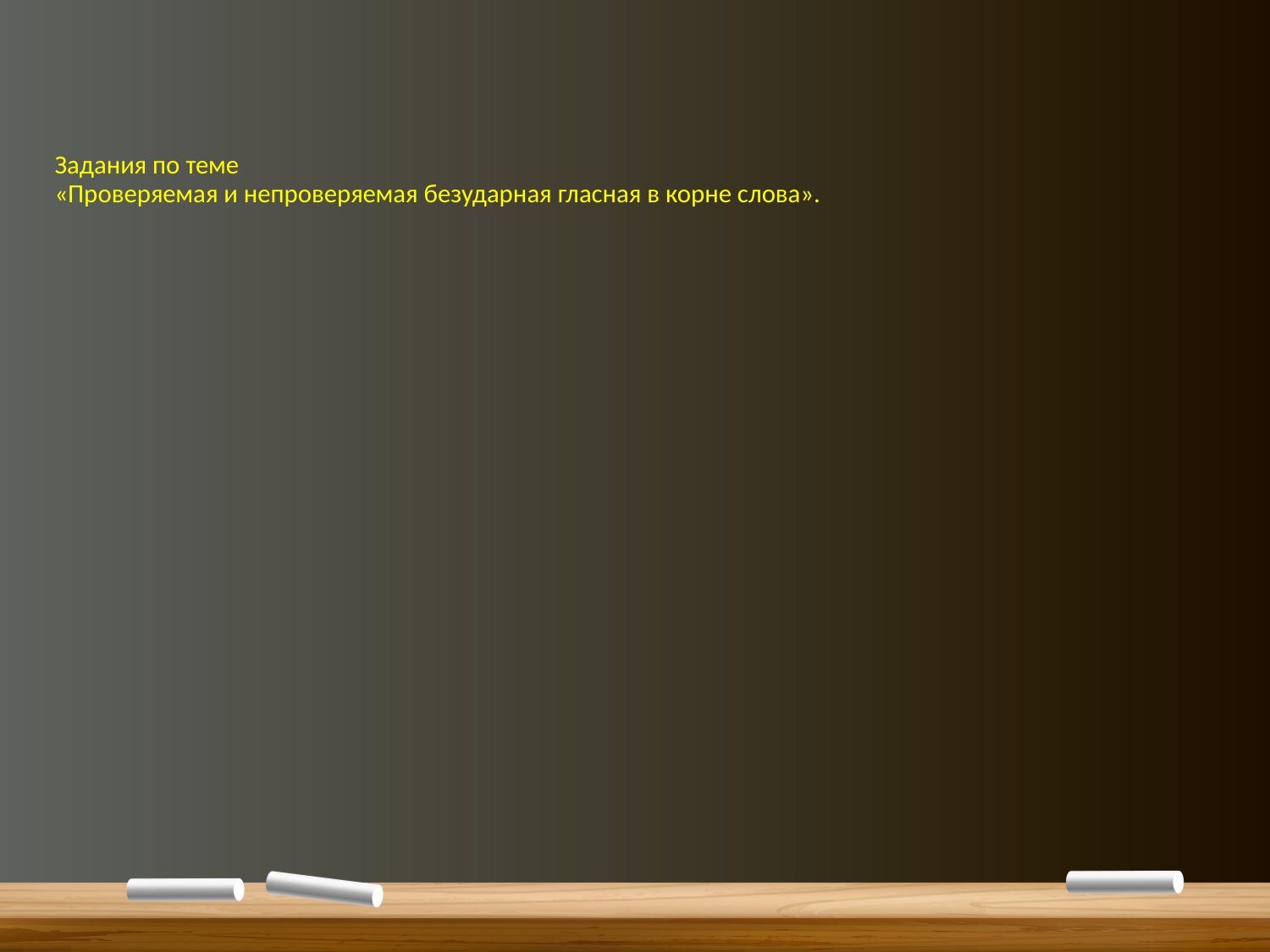

# Задания по теме «Проверяемая и непроверяемая безударная гласная в корне слова».